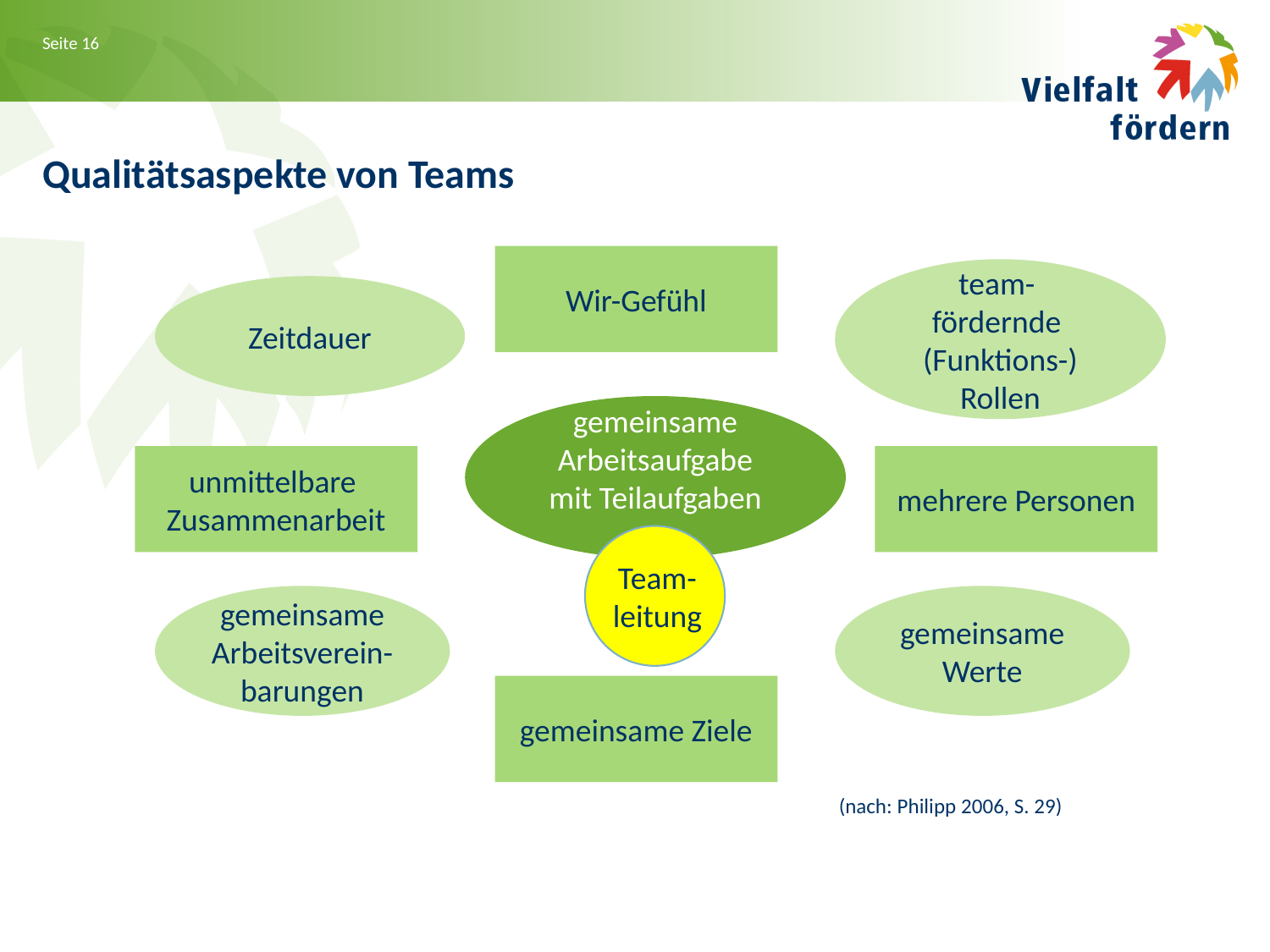

Qualitätsaspekte von Teams

Wir-Gefühl
team-
fördernde
(Funktions-) Rollen
Zeitdauer
gemeinsame Arbeitsaufgabe
mit Teilaufgaben

unmittelbare
Zusammenarbeit
mehrere Personen
Team-
leitung
gemeinsame
Arbeitsverein-barungen
gemeinsame Werte
gemeinsame Ziele
(nach: Philipp 2006, S. 29)